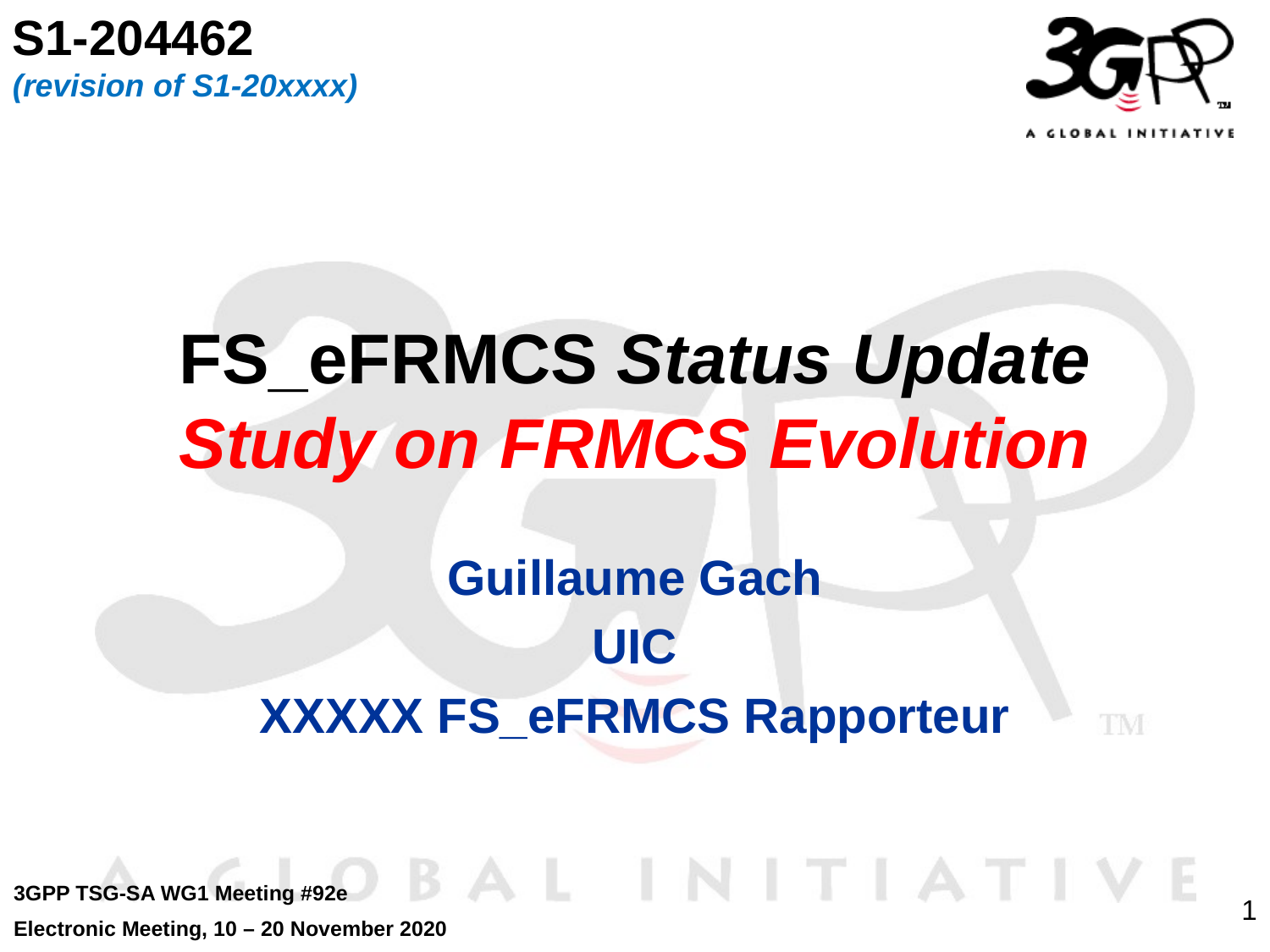

S1-204462
(revision of S1-20xxxx)
# FS_eFRMCS Status Update Study on FRMCS Evolution
Guillaume Gach
UIC
XXXXX FS_eFRMCS Rapporteur
3GPP TSG-SA WG1 Meeting #92e
Electronic Meeting, 10 – 20 November 2020
1